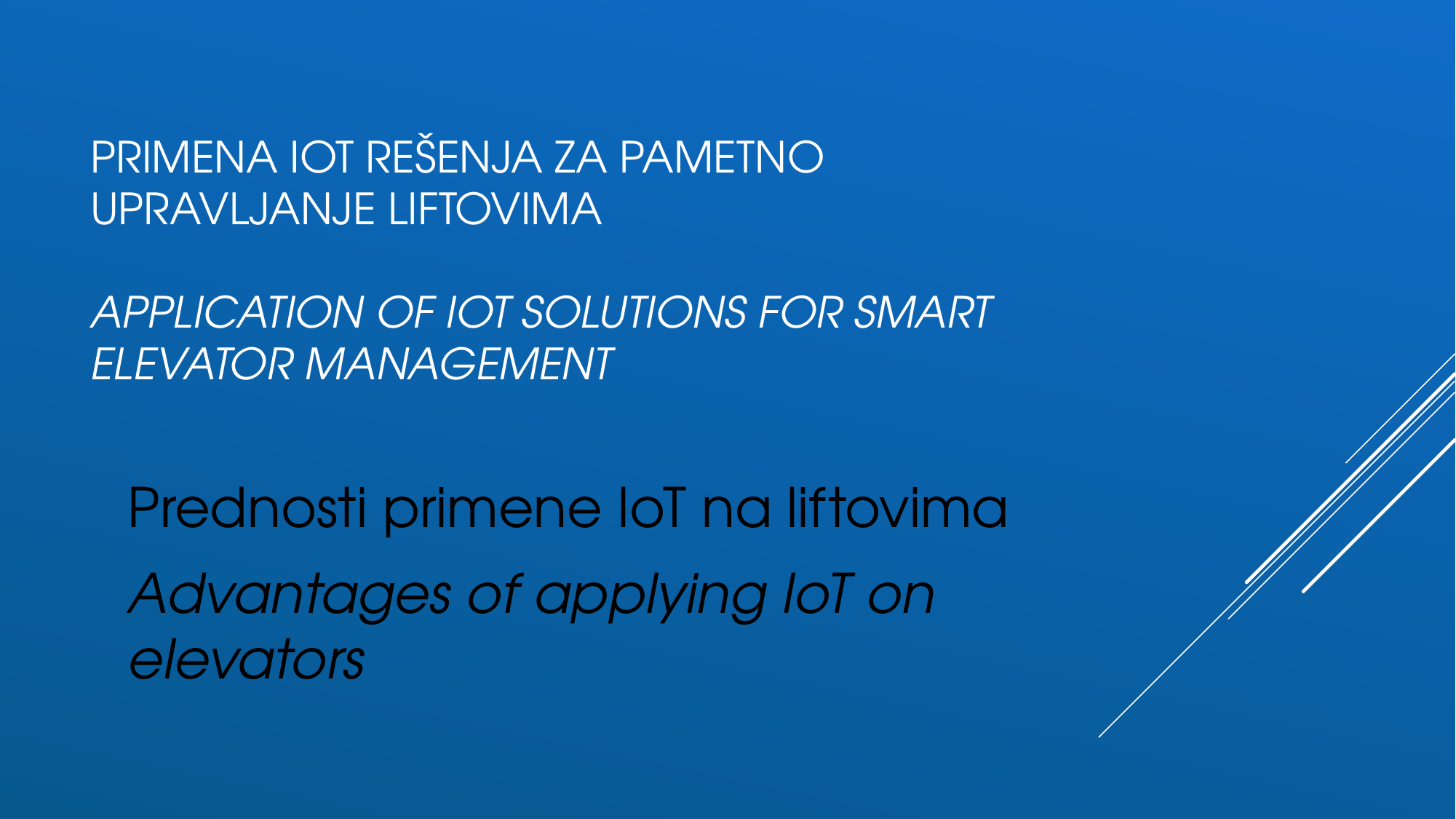

# Primena IOT rešenja za pametno upravljanje liftovima Application of IOT solutions for smart elevator management
Prednosti primene IoT na liftovima
Advantages of applying IoT on elevators